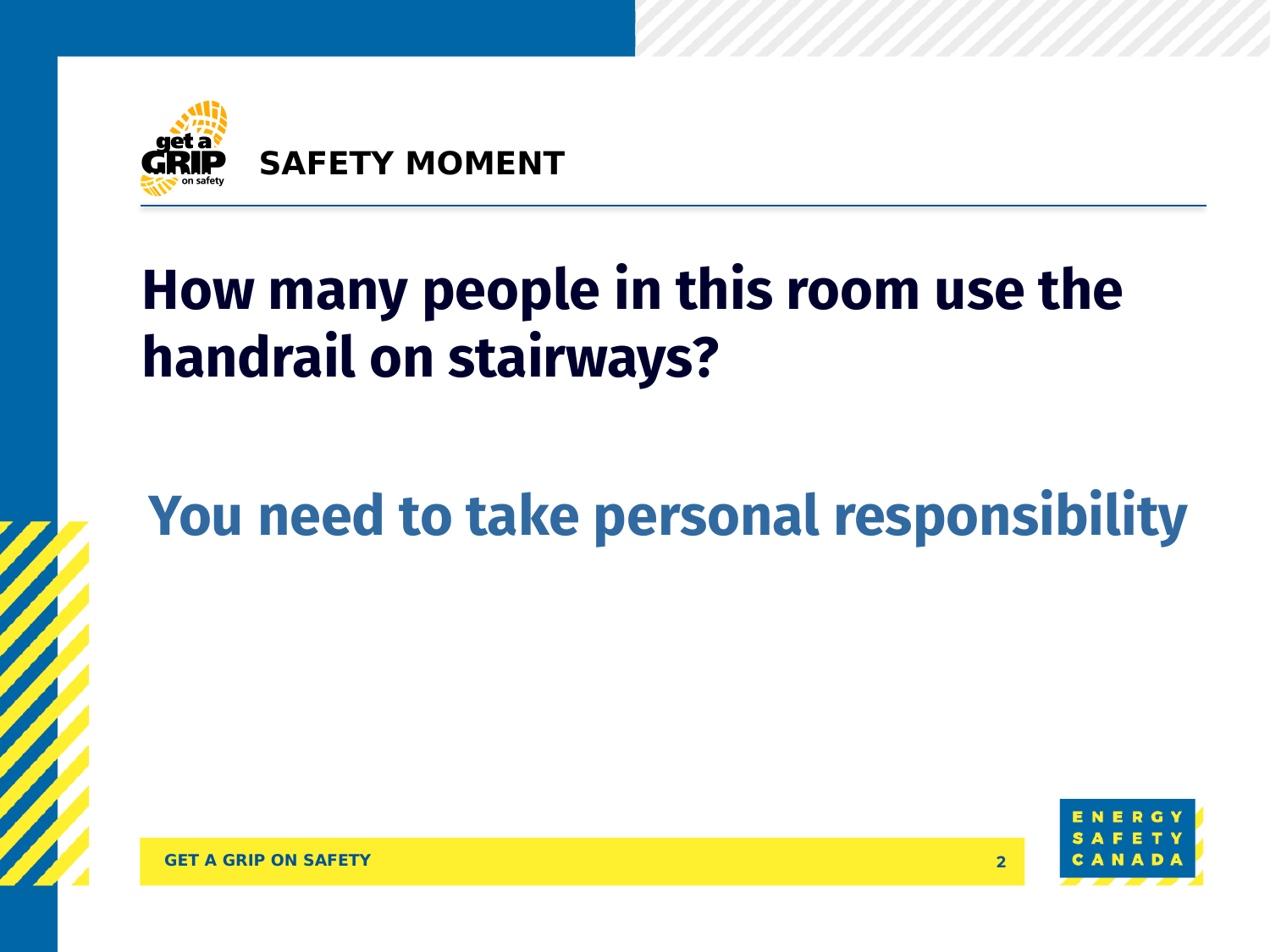

# Safety Moment
How many people in this room use the handrail on stairways?

You need to take personal responsibility
Get a grip on safety
2